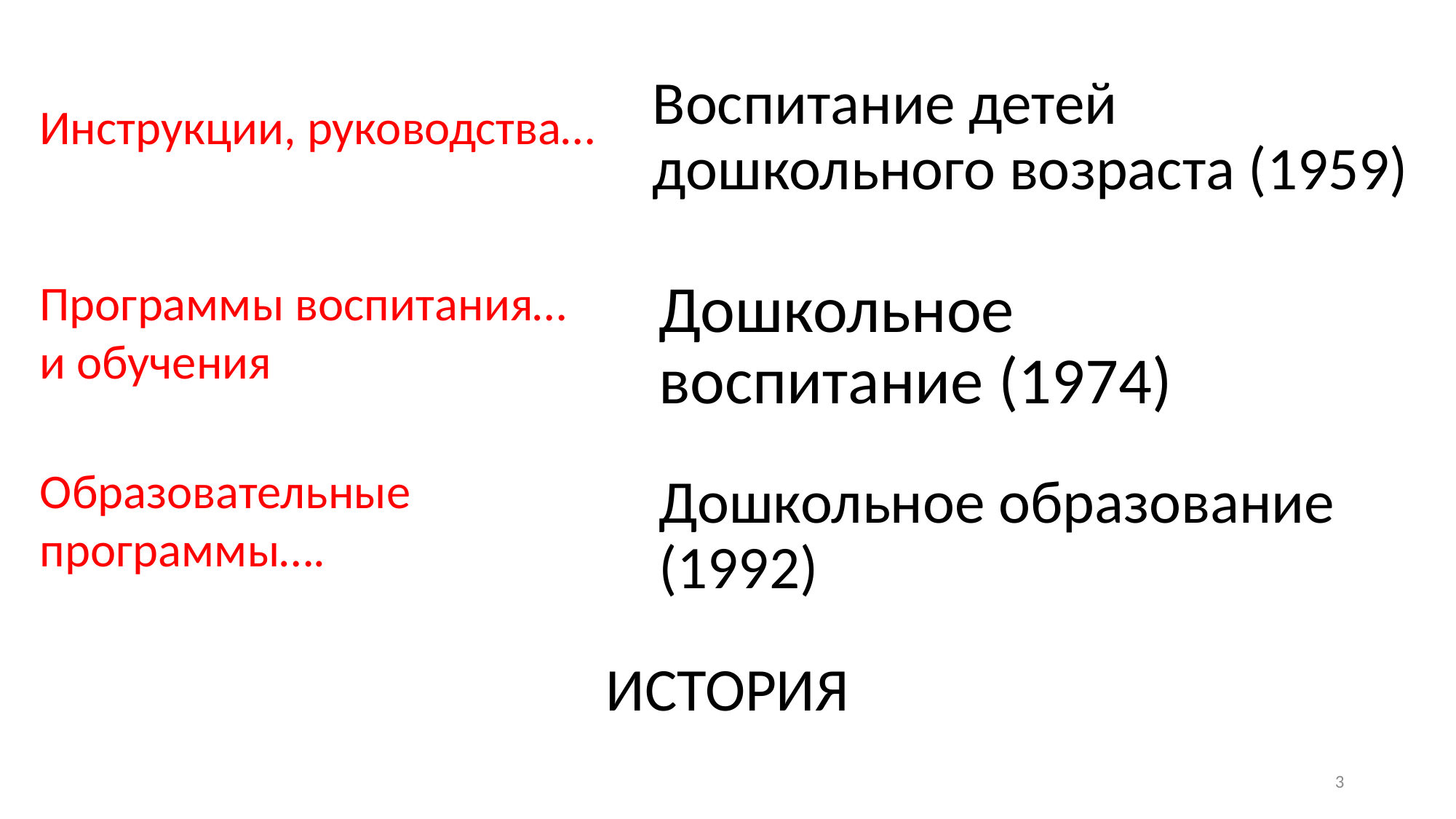

Воспитание детей дошкольного возраста (1959))
Инструкции, руководства…
Программы воспитания…
и обучения
# Дошкольное воспитание (1974)
Образовательные программы….
Дошкольное образование (1992)
ИСТОРИЯ
3